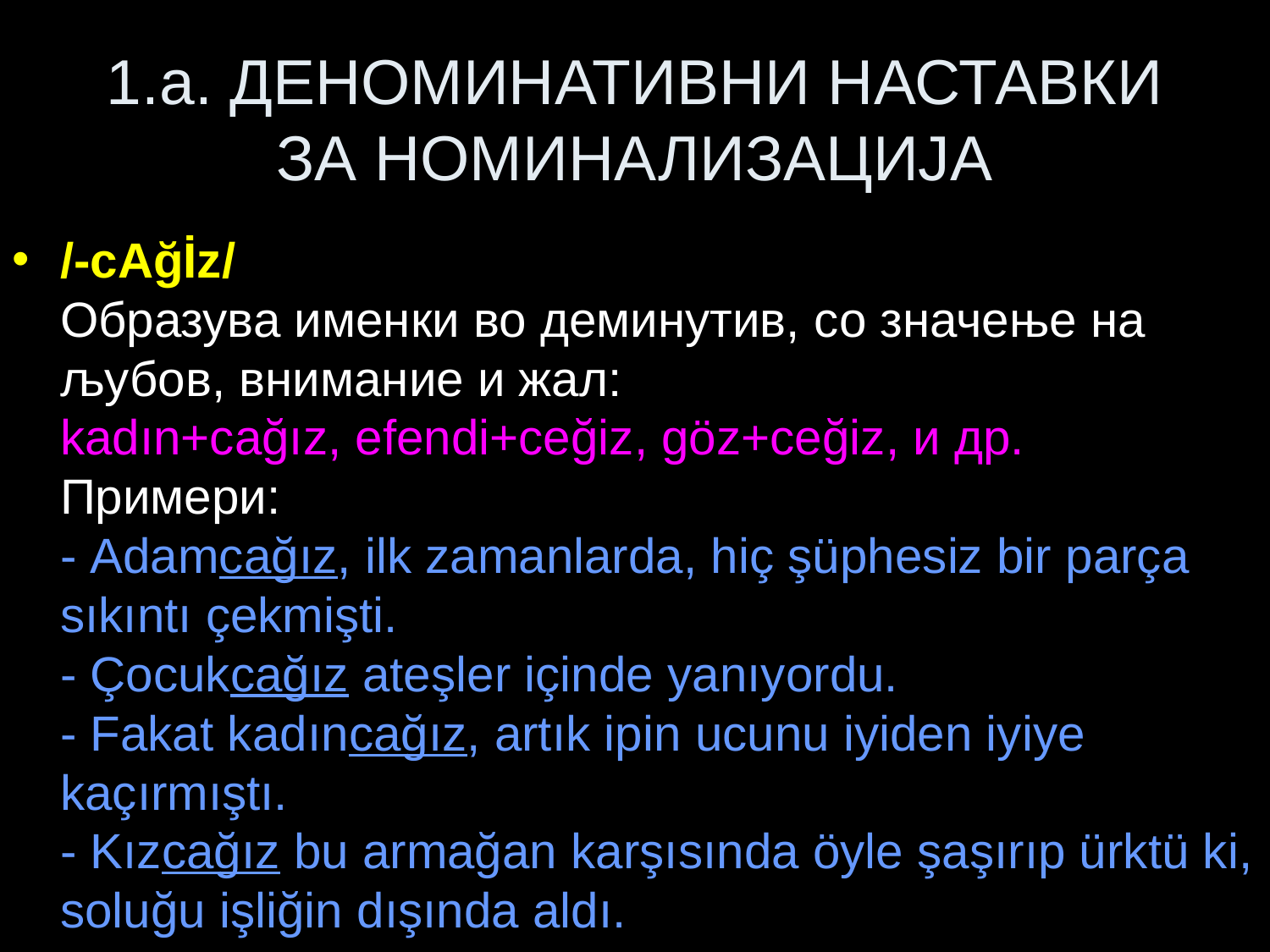

# 1.a. ДЕНОМИНАТИВНИ НАСТАВКИ ЗА НОМИНАЛИЗАЦИЈА
/-cAğİz/
Образува именки во деминутив, со значење на љубов, внимание и жал:
kadın+cağız, efendi+ceğiz, göz+ceğiz, и др.
Примери:
- Adamcağız, ilk zamanlarda, hiç şüphesiz bir parça sıkıntı çekmişti.
- Çocukcağız ateşler içinde yanıyordu.
- Fakat kadıncağız, artık ipin ucunu iyiden iyiye kaçırmıştı.
- Kızcağız bu armağan karşısında öyle şaşırıp ürktü ki, soluğu işliğin dışında aldı.